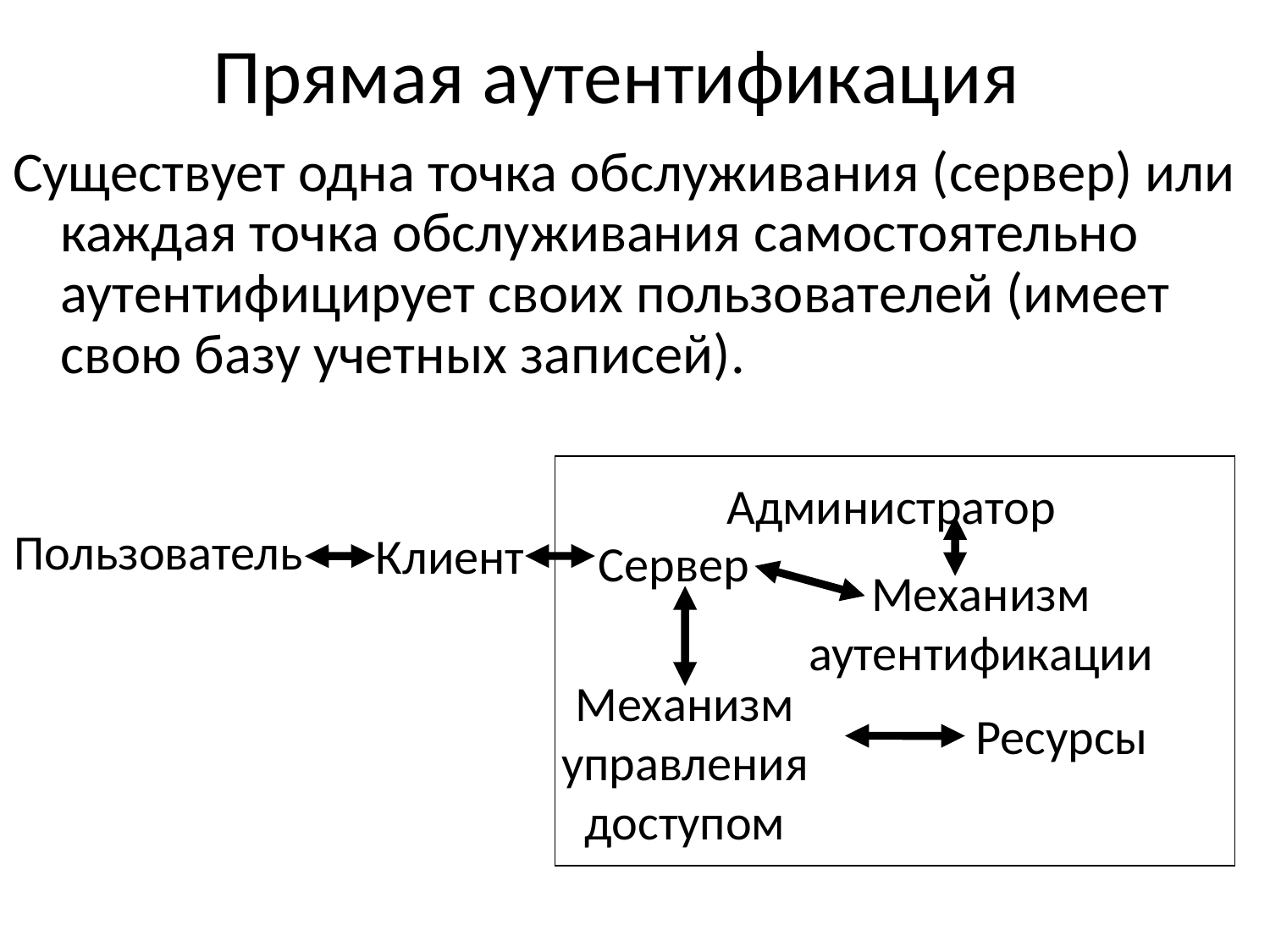

# Прямая аутентификация
Существует одна точка обслуживания (сервер) или каждая точка обслуживания самостоятельно аутентифицирует своих пользователей (имеет свою базу учетных записей).

Администратор
Пользователь

Клиент
Сервер

Механизм
аутентификации

Механизм
управления
доступом
Ресурсы